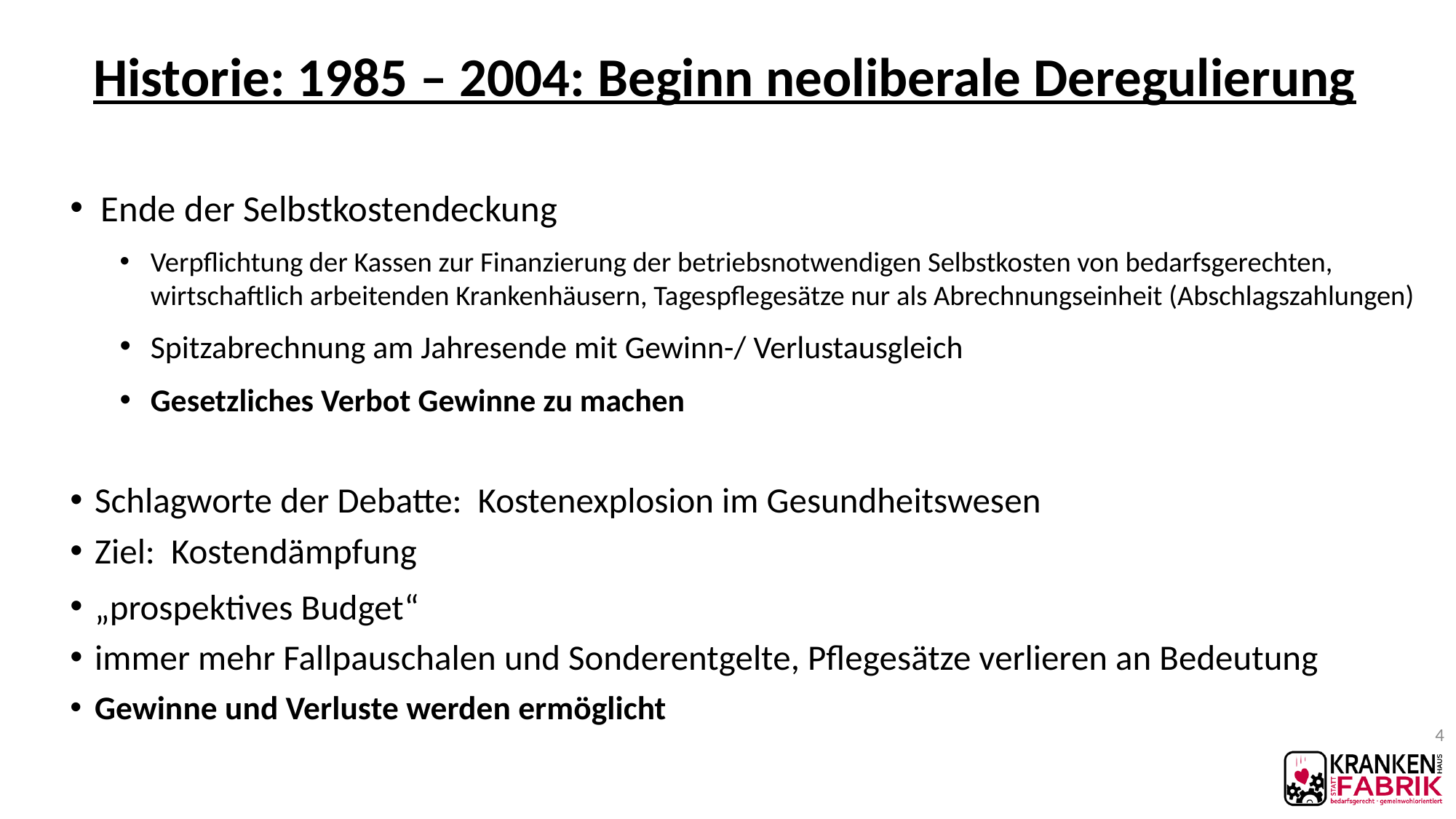

# Historie: 1985 – 2004: Beginn neoliberale Deregulierung
Ende der Selbstkostendeckung
Verpflichtung der Kassen zur Finanzierung der betriebsnotwendigen Selbstkosten von bedarfsgerechten, wirtschaftlich arbeitenden Krankenhäusern, Tagespflegesätze nur als Abrechnungseinheit (Abschlagszahlungen)
Spitzabrechnung am Jahresende mit Gewinn-/ Verlustausgleich
Gesetzliches Verbot Gewinne zu machen

Schlagworte der Debatte:  Kostenexplosion im Gesundheitswesen
Ziel:  Kostendämpfung
„prospektives Budget“
immer mehr Fallpauschalen und Sonderentgelte, Pflegesätze verlieren an Bedeutung
Gewinne und Verluste werden ermöglicht

4